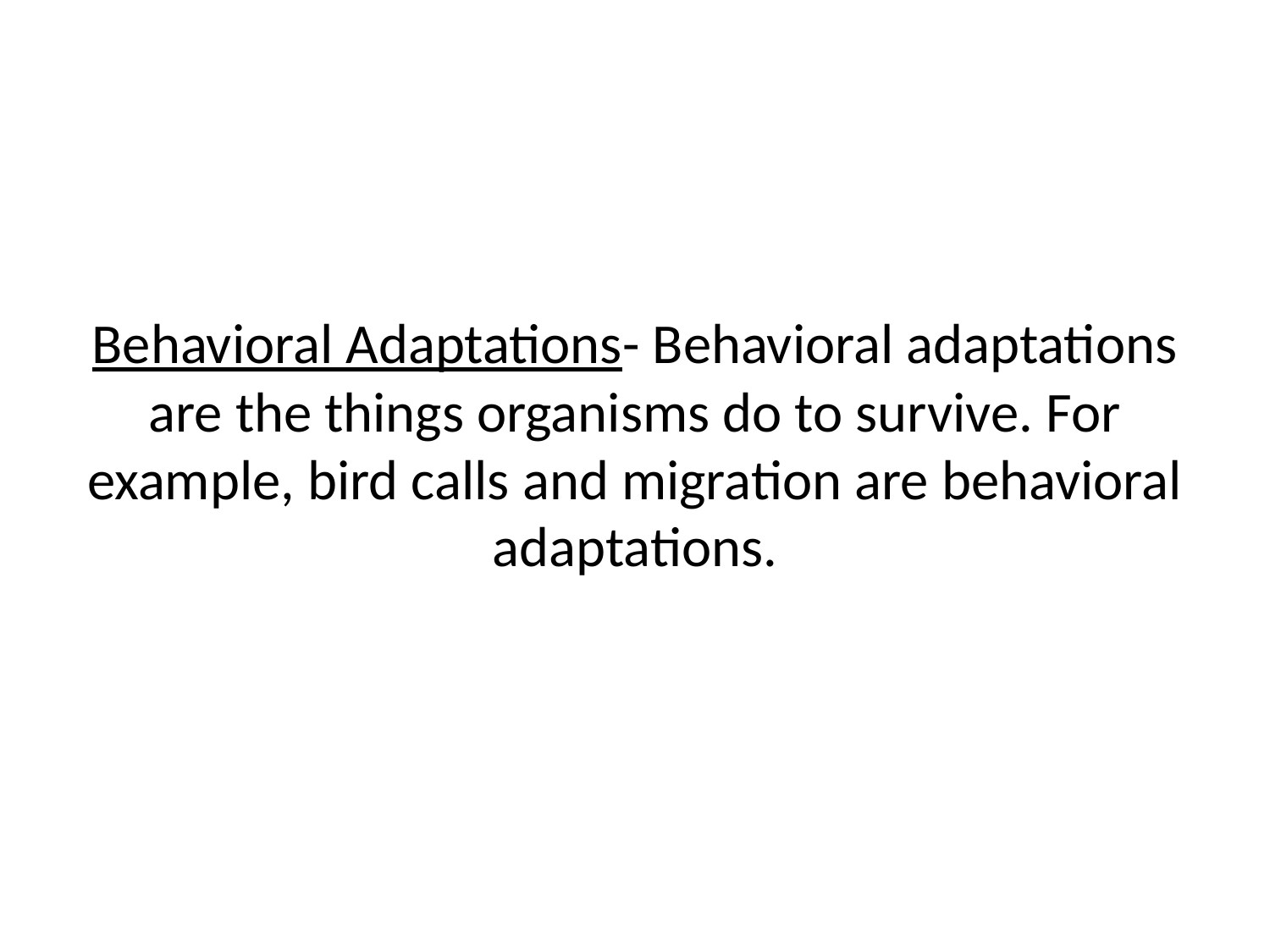

#

Behavioral Adaptations- Behavioral adaptations are the things organisms do to survive. For example, bird calls and migration are behavioral adaptations.